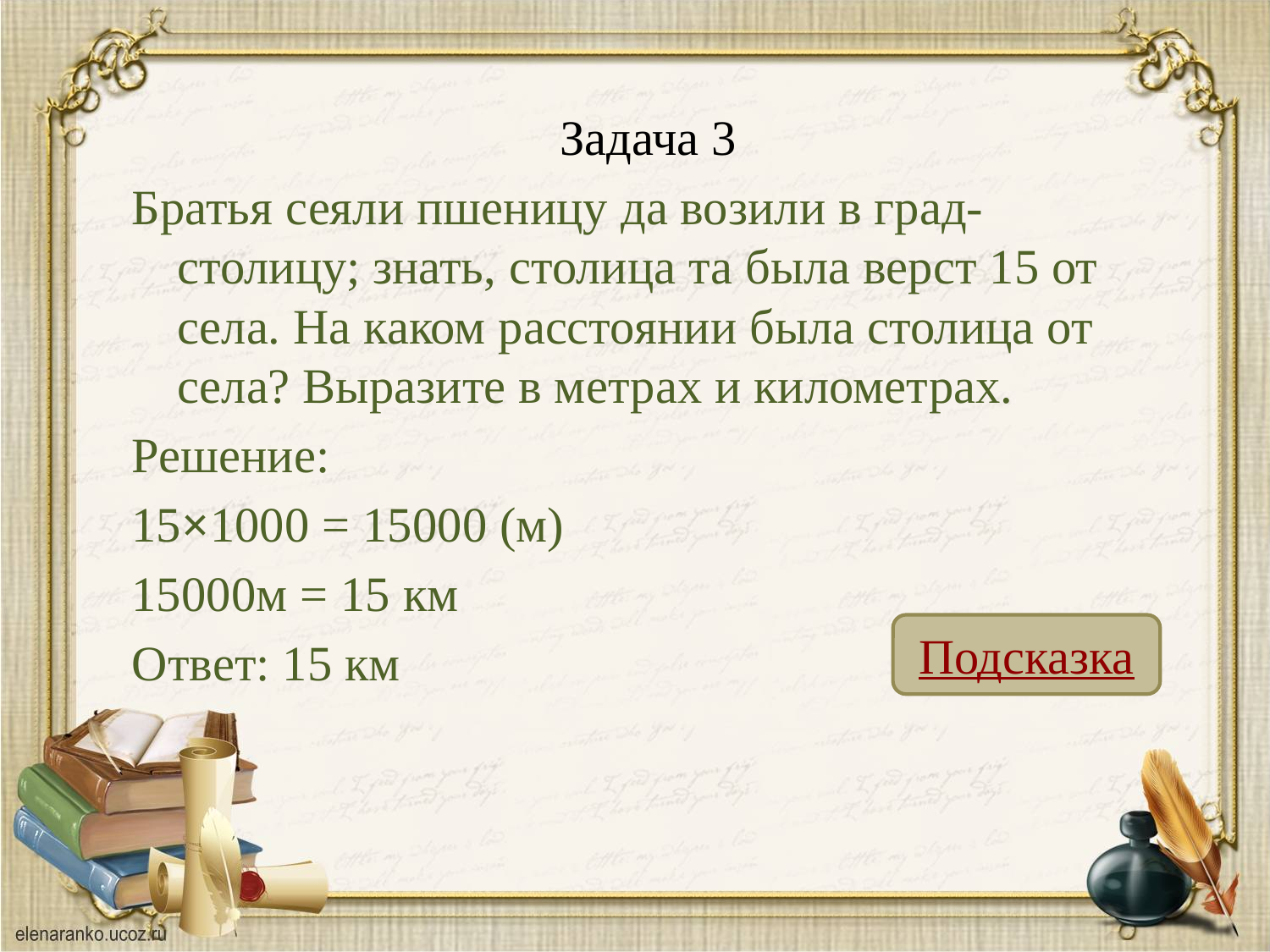

Задача 3
Братья сеяли пшеницу да возили в град-столицу; знать, столица та была верст 15 от села. На каком расстоянии была столица от села? Выразите в метрах и километрах.
Решение:
15×1000 = 15000 (м)
15000м = 15 км
Ответ: 15 км

Подсказка